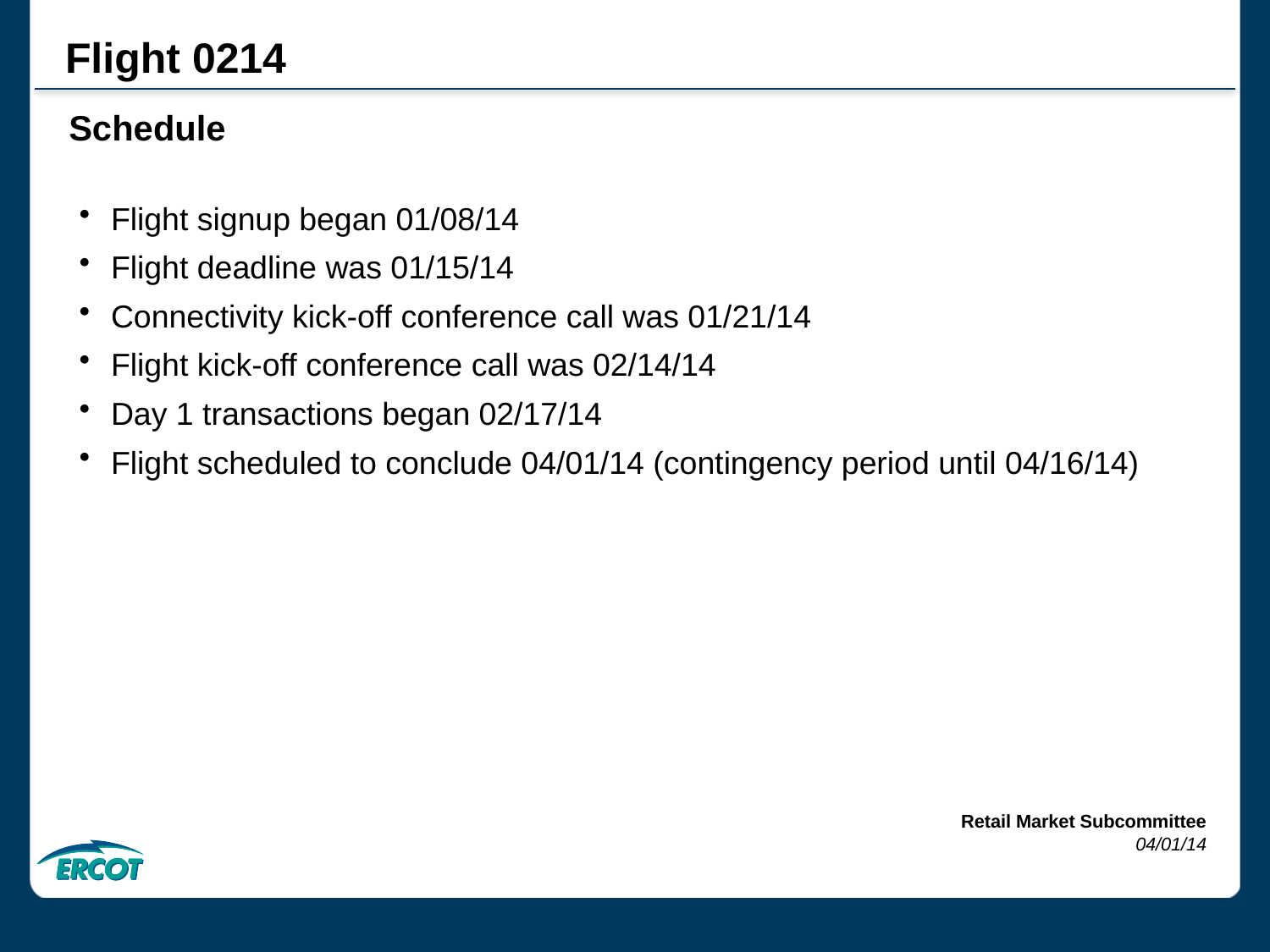

Flight 0214
Schedule

Flight signup began 01/08/14
Flight deadline was 01/15/14
Connectivity kick-off conference call was 01/21/14
Flight kick-off conference call was 02/14/14
Day 1 transactions began 02/17/14
Flight scheduled to conclude 04/01/14 (contingency period until 04/16/14)

Retail Market Subcommittee
04/01/14